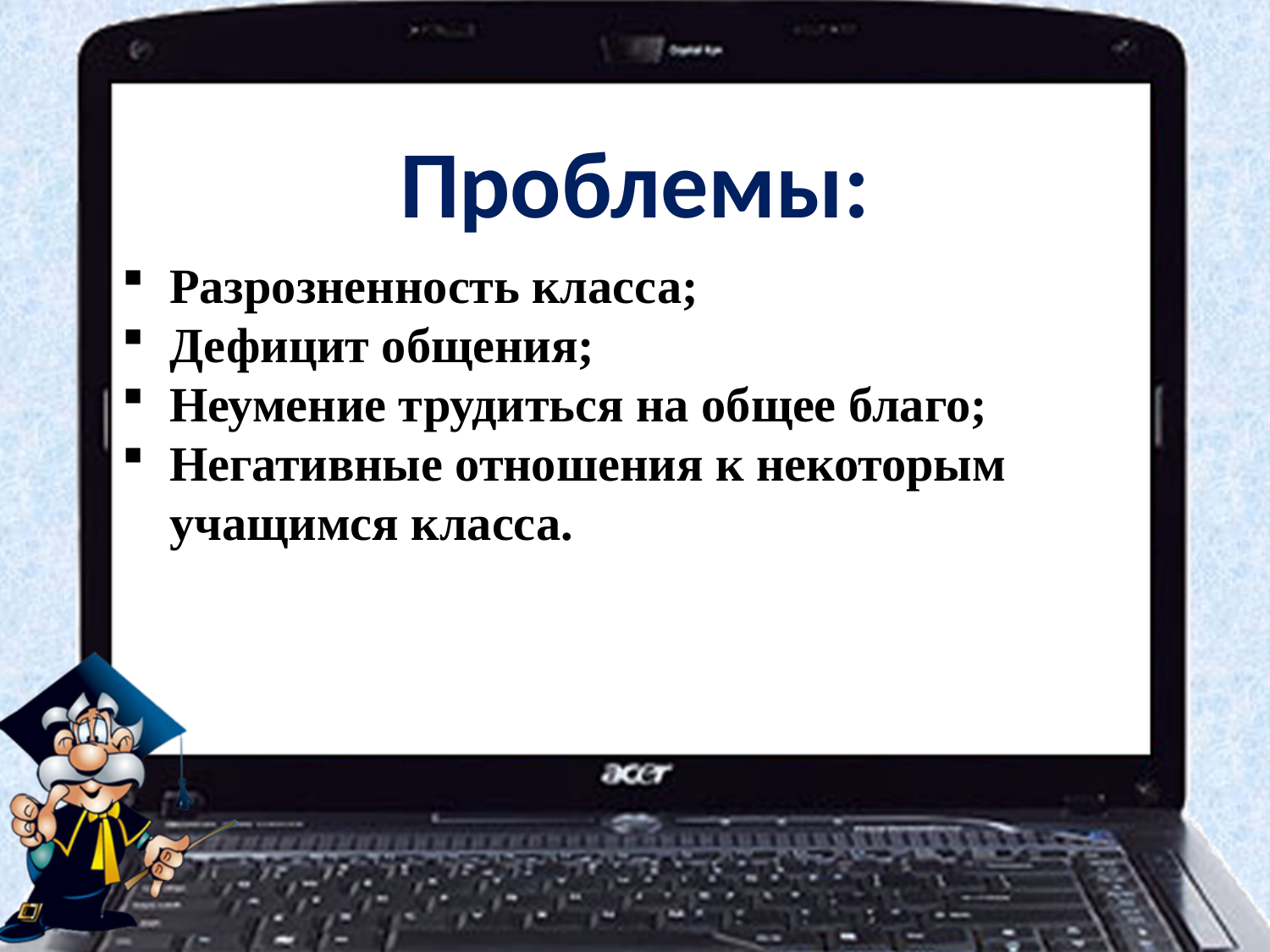

#
Проблемы:
Разрозненность класса;
Дефицит общения;
Неумение трудиться на общее благо;
Негативные отношения к некоторым учащимся класса.